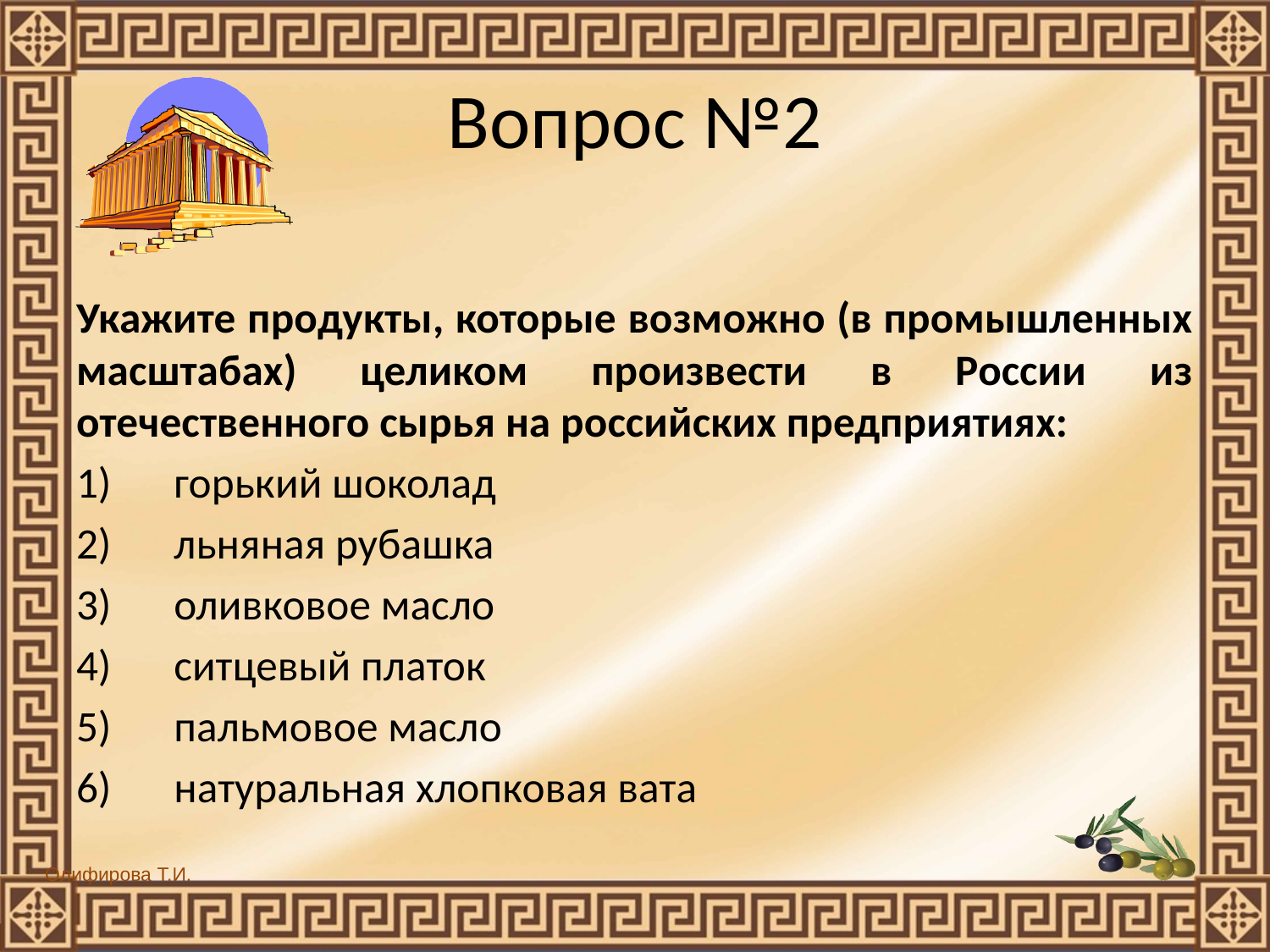

# Вопрос №2

Укажите продукты, которые возможно (в промышленных масштабах) целиком произвести в России из отечественного сырья на российских предприятиях:
1)	горький шоколад
2)	льняная рубашка
3)	оливковое масло
4)	ситцевый платок
5)	пальмовое масло
6)	натуральная хлопковая вата